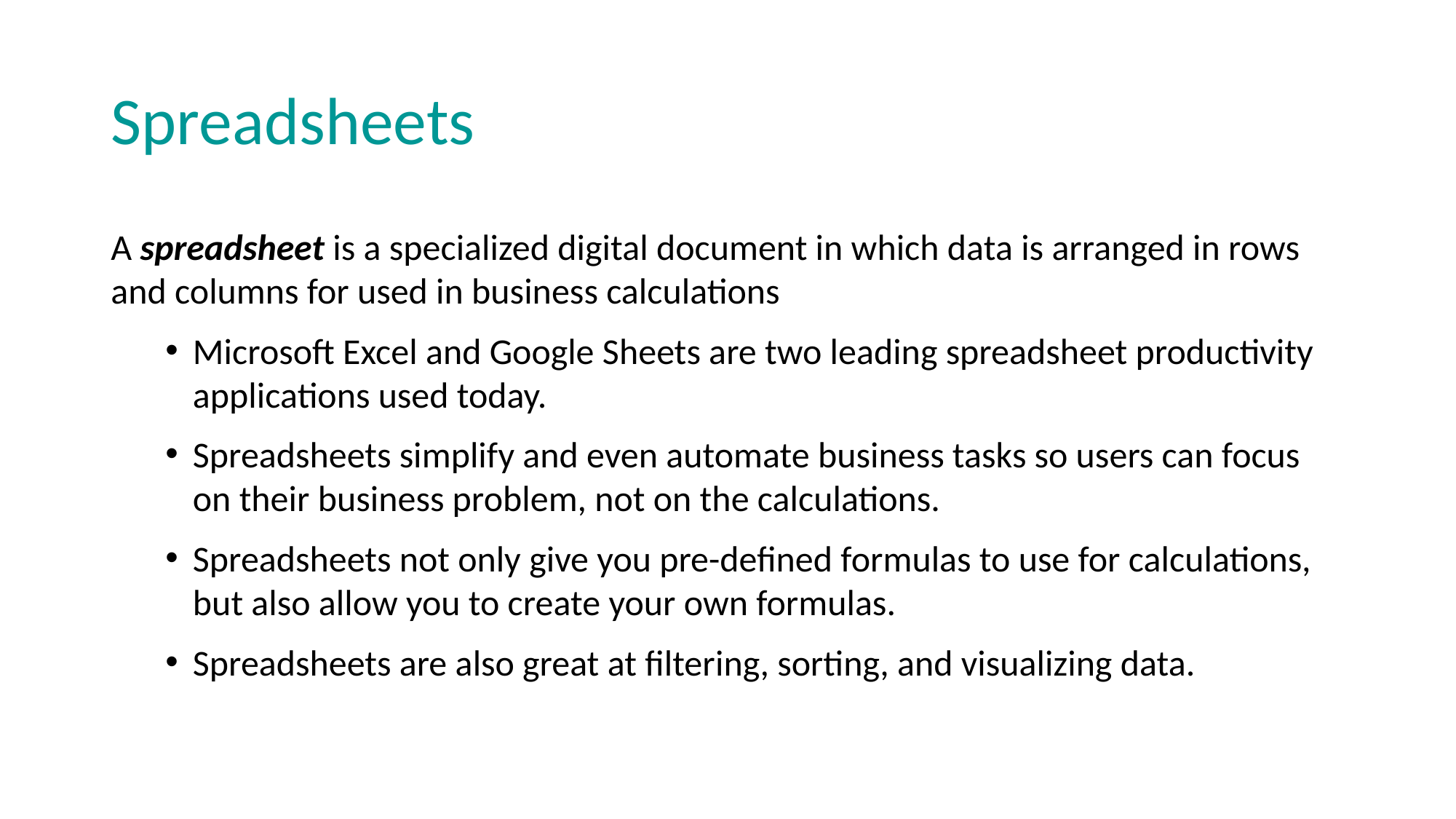

# Spreadsheets
A spreadsheet is a specialized digital document in which data is arranged in rows and columns for used in business calculations
Microsoft Excel and Google Sheets are two leading spreadsheet productivity applications used today.
Spreadsheets simplify and even automate business tasks so users can focus on their business problem, not on the calculations.
Spreadsheets not only give you pre-defined formulas to use for calculations, but also allow you to create your own formulas.
Spreadsheets are also great at filtering, sorting, and visualizing data.